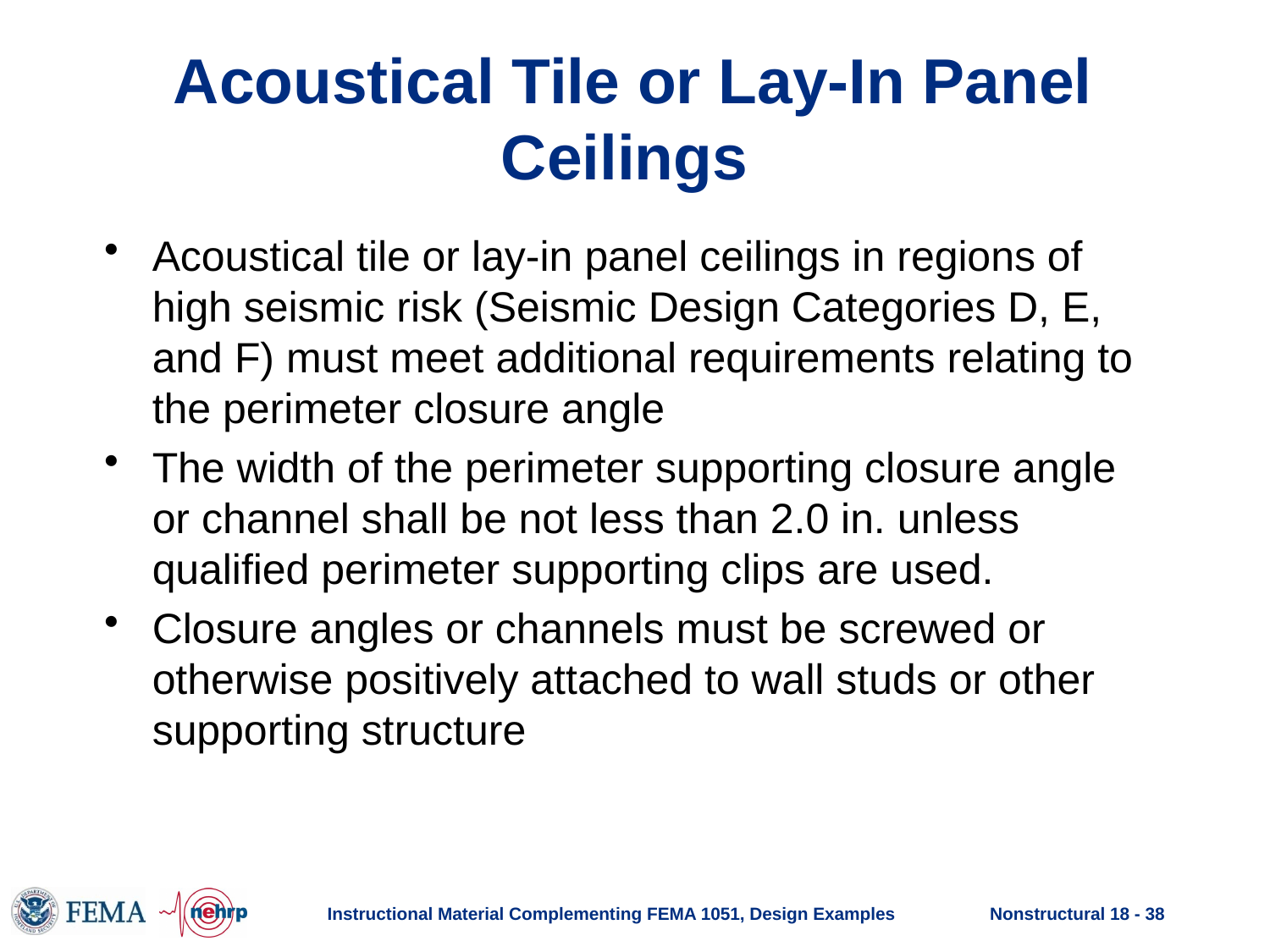

# Acoustical Tile or Lay-In Panel Ceilings
Acoustical tile or lay-in panel ceilings in regions of high seismic risk (Seismic Design Categories D, E, and F) must meet additional requirements relating to the perimeter closure angle
The width of the perimeter supporting closure angle or channel shall be not less than 2.0 in. unless qualified perimeter supporting clips are used.
Closure angles or channels must be screwed or otherwise positively attached to wall studs or other supporting structure
Instructional Material Complementing FEMA 1051, Design Examples
Nonstructural 18 - 38